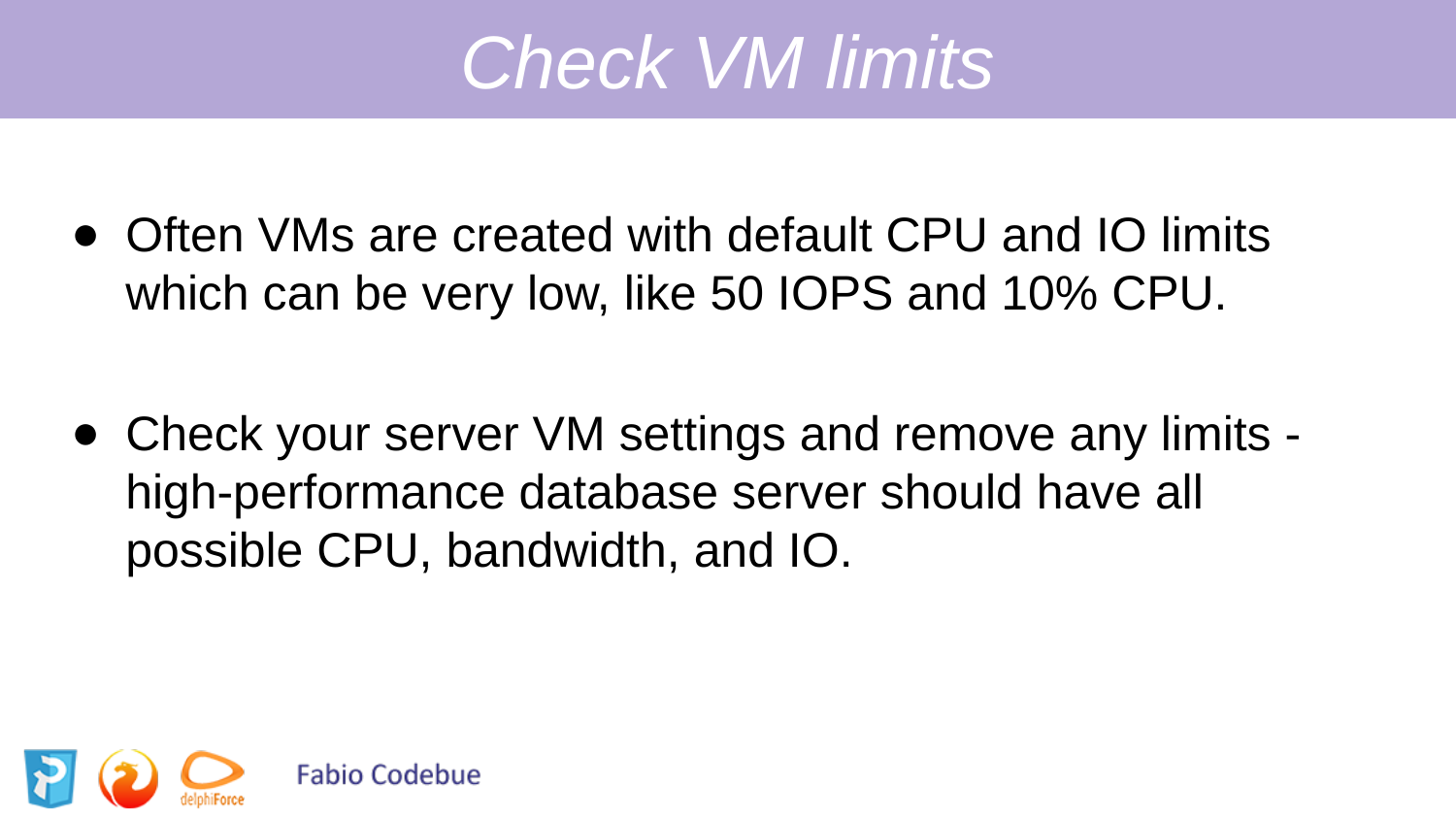

Check VM limits

Often VMs are created with default CPU and IO limits which can be very low, like 50 IOPS and 10% CPU.

Check your server VM settings and remove any limits - high-performance database server should have all possible CPU, bandwidth, and IO.